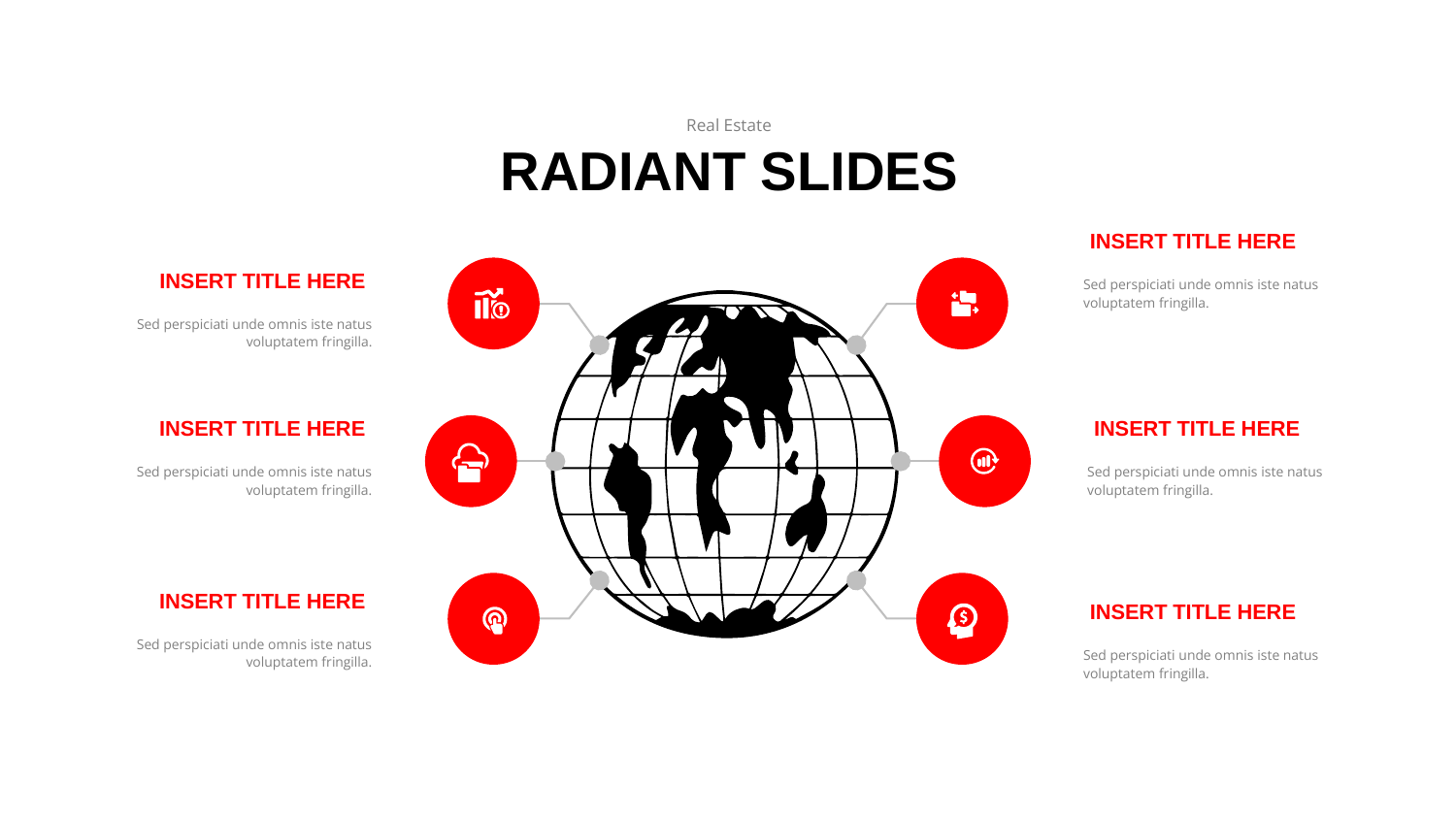

Real Estate
RADIANT SLIDES
INSERT TITLE HERE

INSERT TITLE HERE
Sed perspiciati unde omnis iste natus voluptatem fringilla.

Sed perspiciati unde omnis iste natus voluptatem fringilla.
INSERT TITLE HERE
INSERT TITLE HERE

Sed perspiciati unde omnis iste natus voluptatem fringilla.
Sed perspiciati unde omnis iste natus voluptatem fringilla.

INSERT TITLE HERE
INSERT TITLE HERE
Sed perspiciati unde omnis iste natus voluptatem fringilla.
Sed perspiciati unde omnis iste natus voluptatem fringilla.